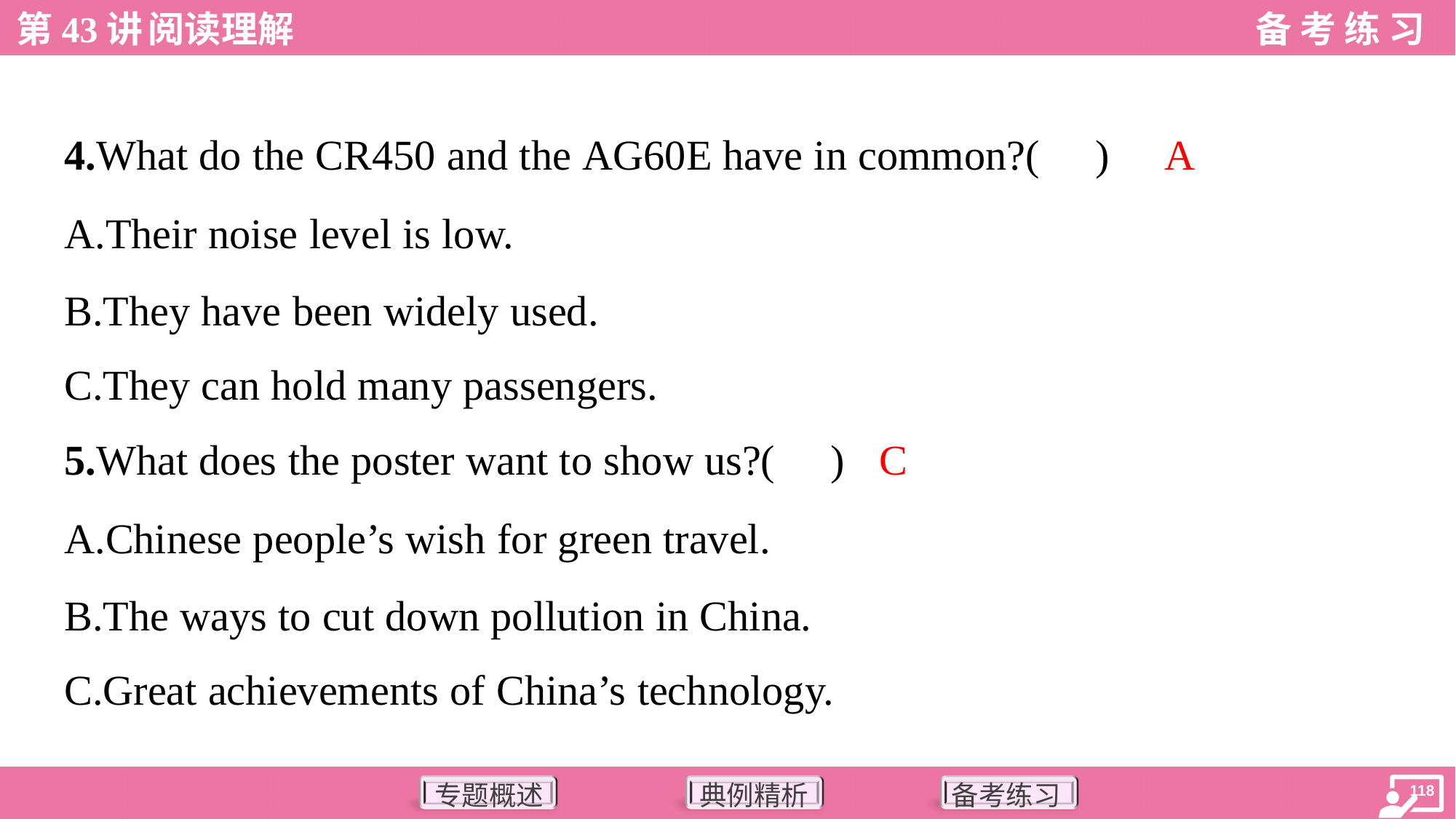

A
4.What do the CR450 and the AG60E have in common?(     )
A.Their noise level is low.
B.They have been widely used.
C.They can hold many passengers.
C
5.What does the poster want to show us?(     )
A.Chinese people’s wish for green travel.
B.The ways to cut down pollution in China.
C.Great achievements of China’s technology.